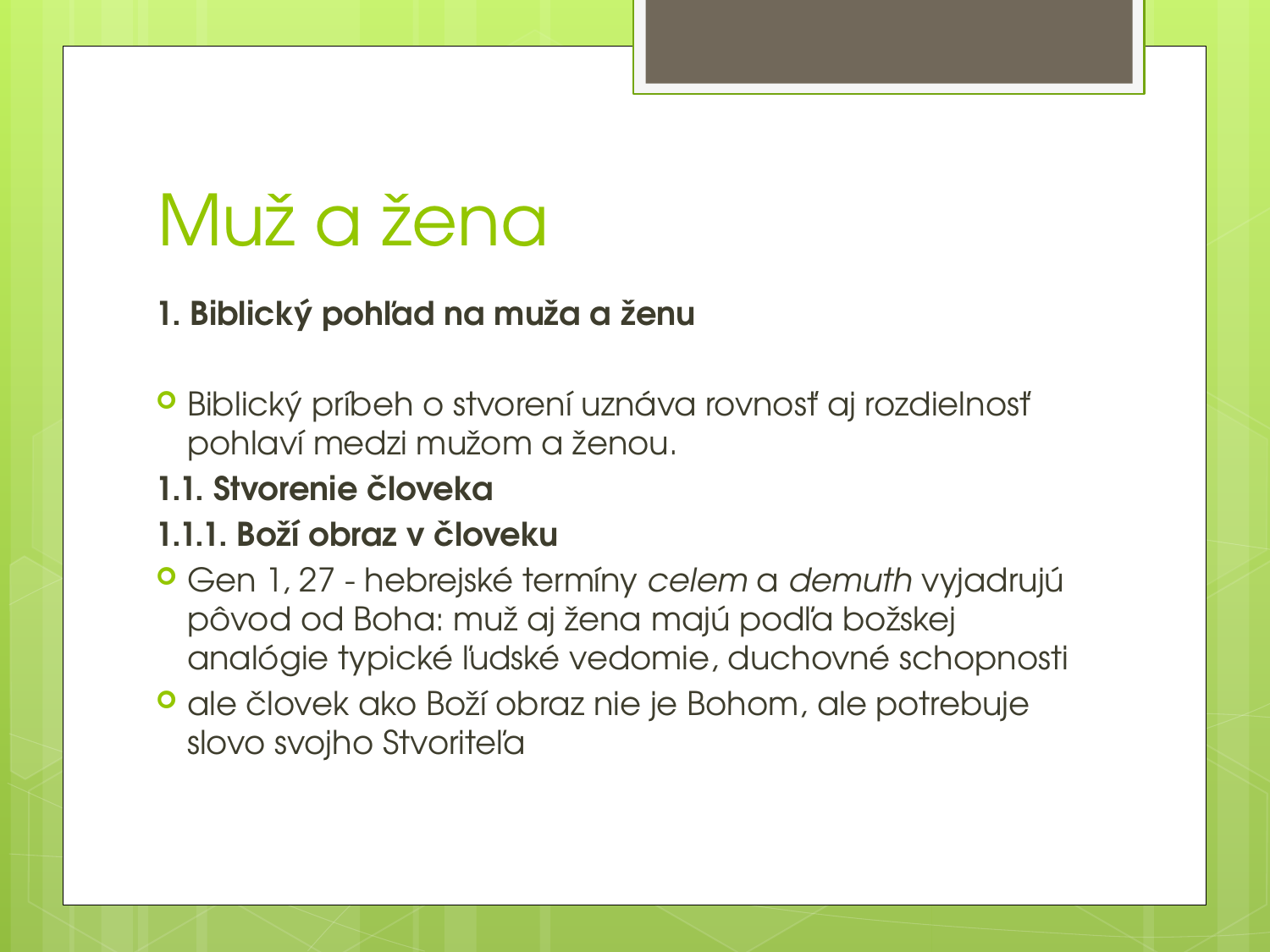

# Muž a žena
1. Biblický pohľad na muža a ženu

Biblický príbeh o stvorení uznáva rovnosť aj rozdielnosť pohlaví medzi mužom a ženou.
1.1. Stvorenie človeka
1.1.1. Boží obraz v človeku
Gen 1, 27 - hebrejské termíny celem a demuth vyjadrujú pôvod od Boha: muž aj žena majú podľa božskej analógie typické ľudské vedomie, duchovné schopnosti
ale človek ako Boží obraz nie je Bohom, ale potrebuje slovo svojho Stvoriteľa